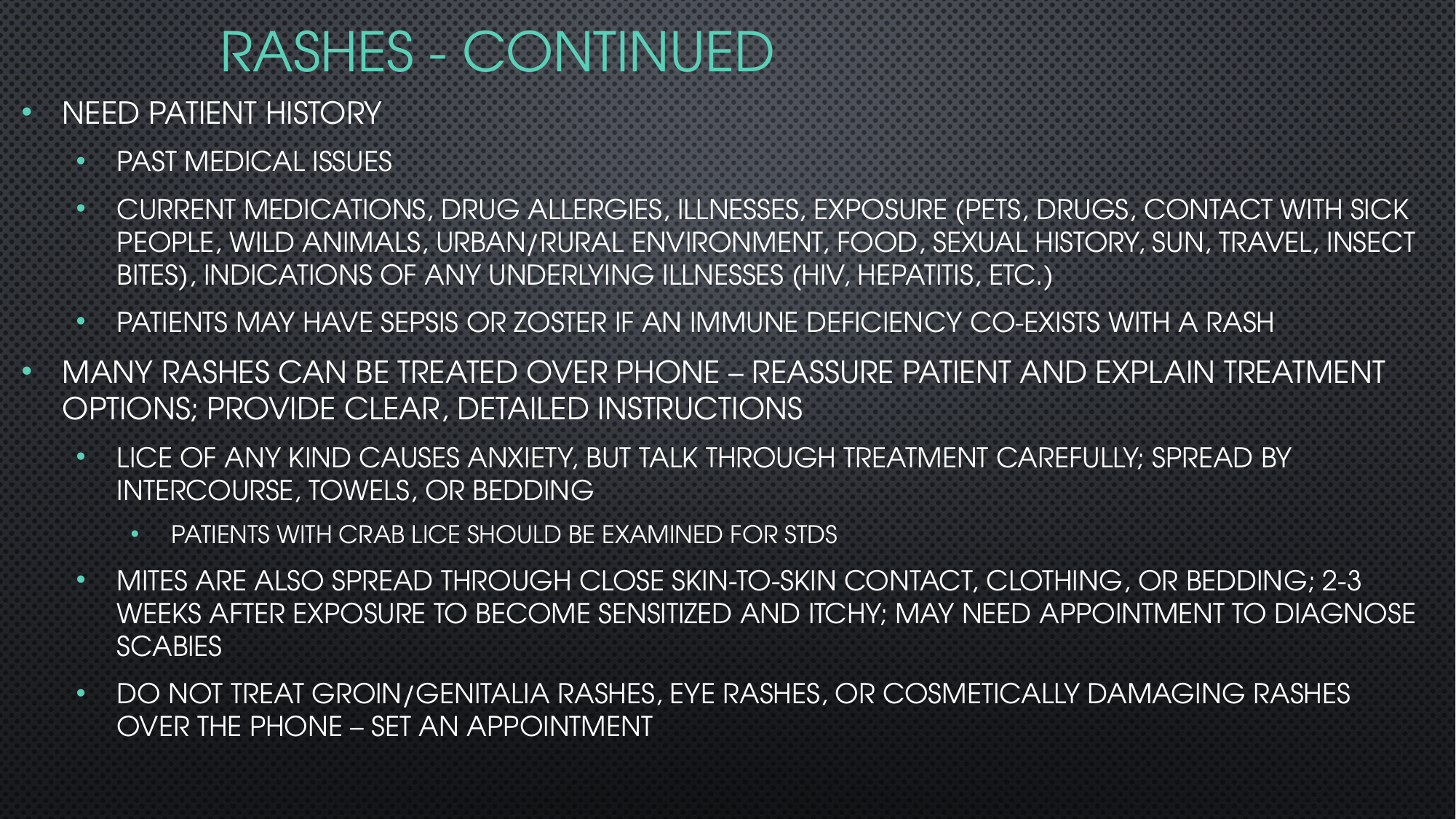

# Rashes - continued
Need patient history
Past medical issues
Current medications, drug allergies, illnesses, exposure (pets, drugs, contact with sick people, wild animals, urban/rural environment, food, sexual history, sun, travel, insect bites), indications of any underlying illnesses (HIV, hepatitis, etc.)
Patients may have sepsis or zoster if an immune deficiency co-exists with a rash
Many rashes can be treated over phone – reassure patient and explain treatment options; provide clear, detailed instructions
Lice of any kind causes anxiety, but talk through treatment carefully; spread by intercourse, towels, or bedding
Patients with crab lice should be examined for STDs
Mites are also spread through close skin-to-skin contact, clothing, or bedding; 2-3 weeks after exposure to become sensitized and itchy; may need appointment to diagnose scabies
Do NOT treat groin/genitalia rashes, eye rashes, or cosmetically damaging rashes over the phone – set an appointment